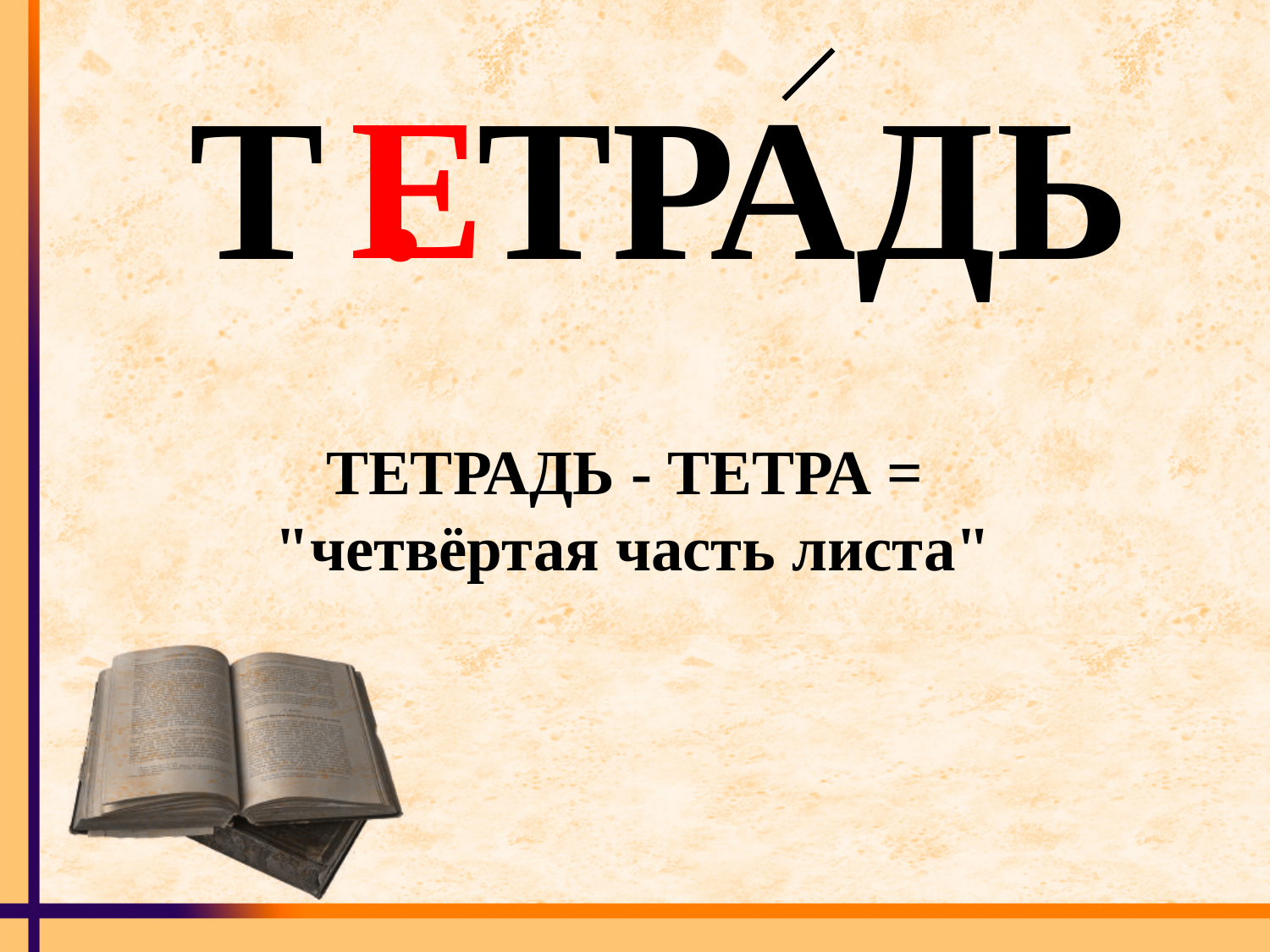

Т . ТРАДЬ
Е
ТЕТРАДЬ - ТЕТРА =
 "четвёртая часть листа"